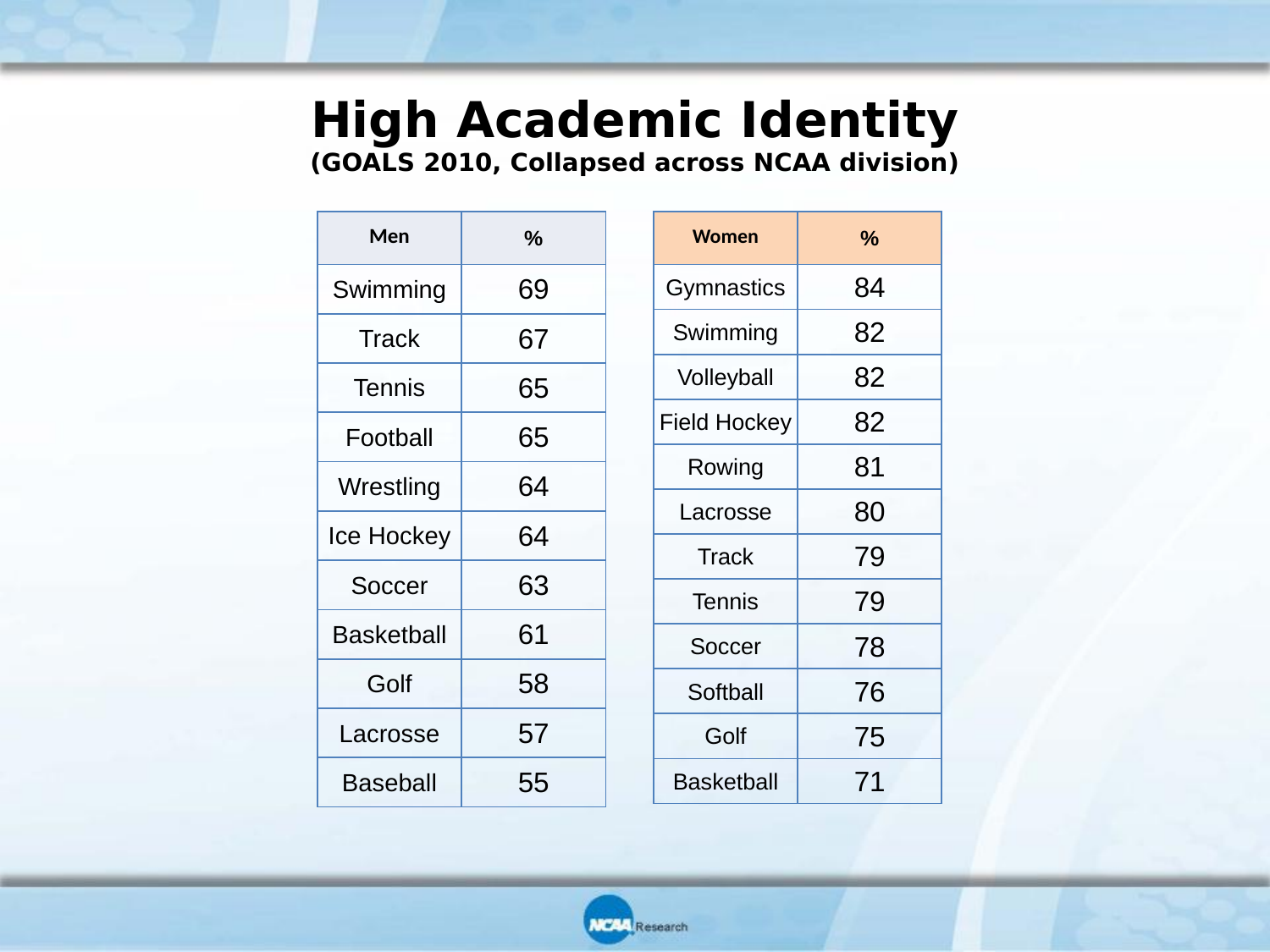

# High Academic Identity (GOALS 2010, Collapsed across NCAA division)
| Men | % |
| --- | --- |
| Swimming | 69 |
| Track | 67 |
| Tennis | 65 |
| Football | 65 |
| Wrestling | 64 |
| Ice Hockey | 64 |
| Soccer | 63 |
| Basketball | 61 |
| Golf | 58 |
| Lacrosse | 57 |
| Baseball | 55 |
| Women | % |
| --- | --- |
| Gymnastics | 84 |
| Swimming | 82 |
| Volleyball | 82 |
| Field Hockey | 82 |
| Rowing | 81 |
| Lacrosse | 80 |
| Track | 79 |
| Tennis | 79 |
| Soccer | 78 |
| Softball | 76 |
| Golf | 75 |
| Basketball | 71 |